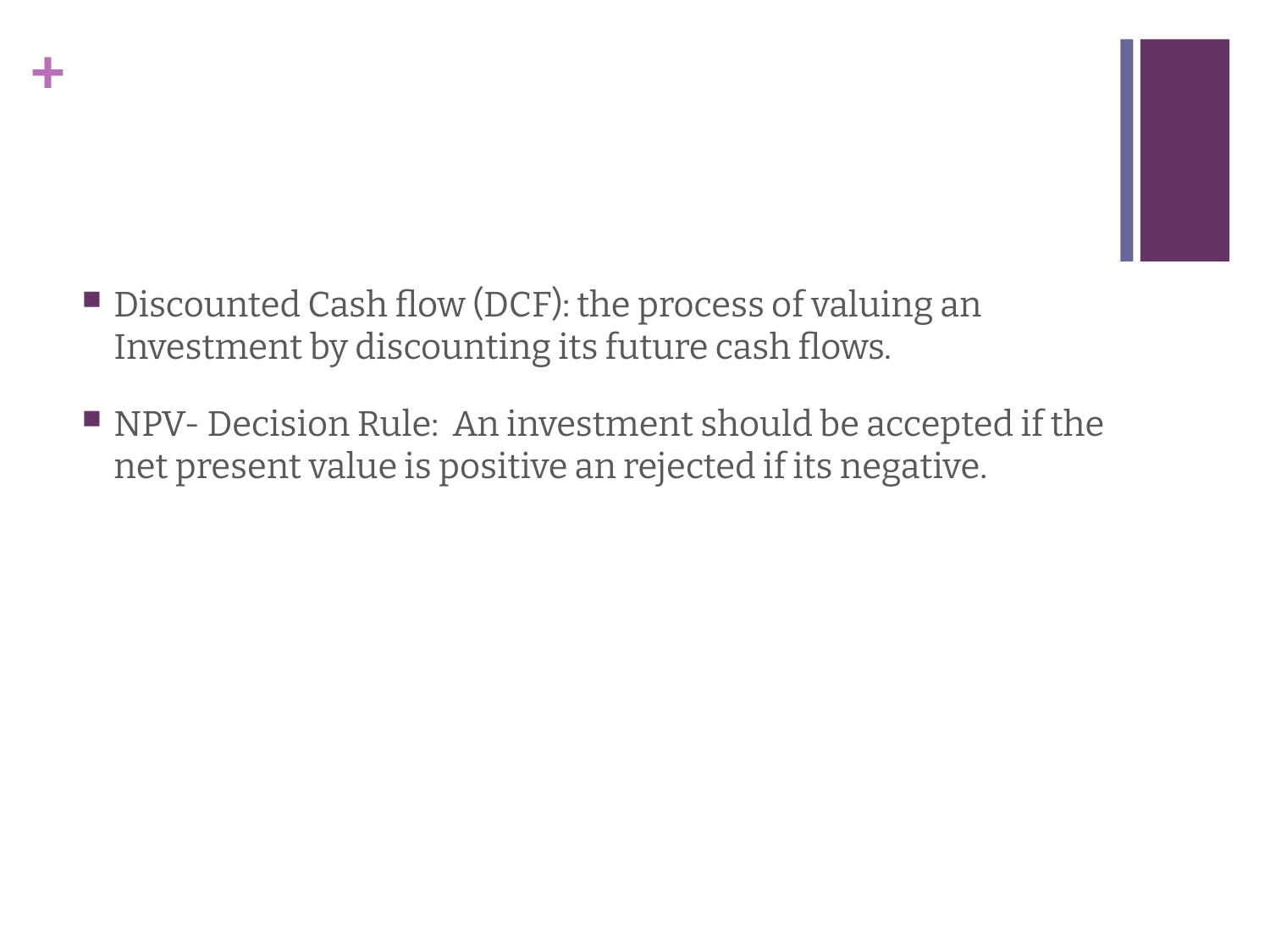

#
Discounted Cash flow (DCF): the process of valuing an Investment by discounting its future cash flows.
NPV- Decision Rule:  An investment should be accepted if the net present value is positive an rejected if its negative.